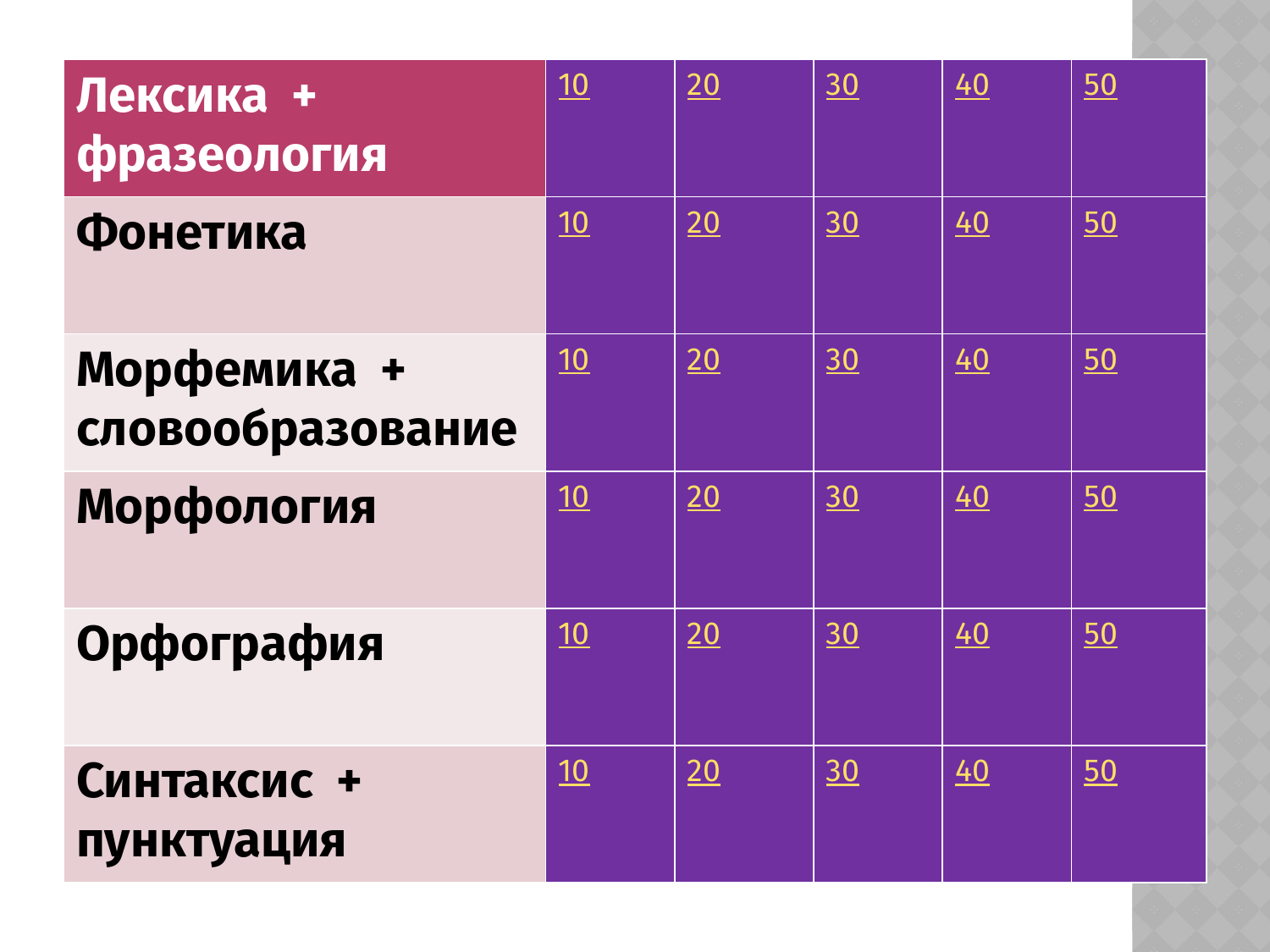

| Лексика + фразеология | 10 | 20 | 30 | 40 | 50 |
| --- | --- | --- | --- | --- | --- |
| Фонетика | 10 | 20 | 30 | 40 | 50 |
| Морфемика + словообразование | 10 | 20 | 30 | 40 | 50 |
| Морфология | 10 | 20 | 30 | 40 | 50 |
| Орфография | 10 | 20 | 30 | 40 | 50 |
| Синтаксис + пунктуация | 10 | 20 | 30 | 40 | 50 |